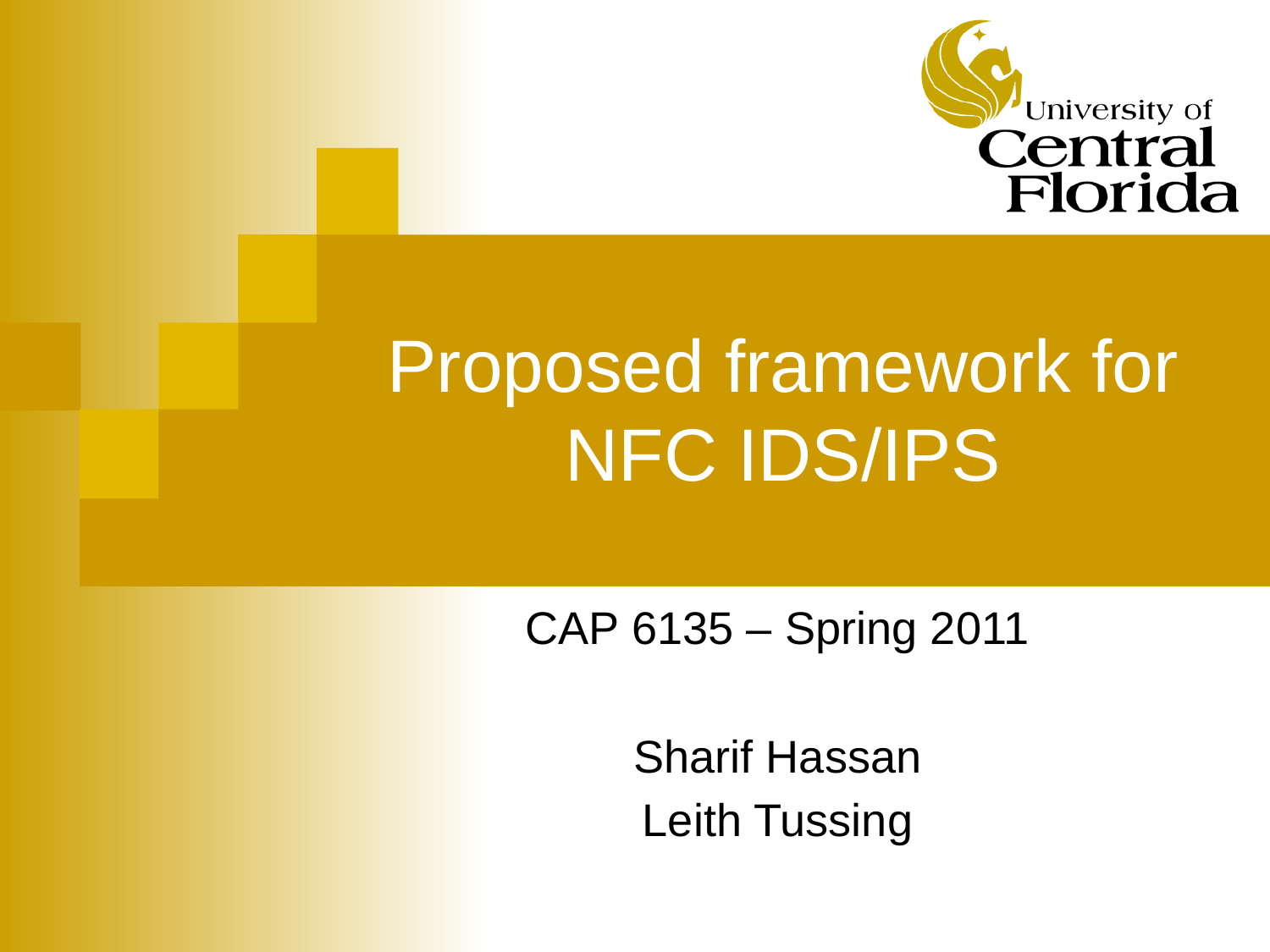

# Proposed framework for NFC IDS/IPS
CAP 6135 – Spring 2011

Sharif Hassan
Leith Tussing